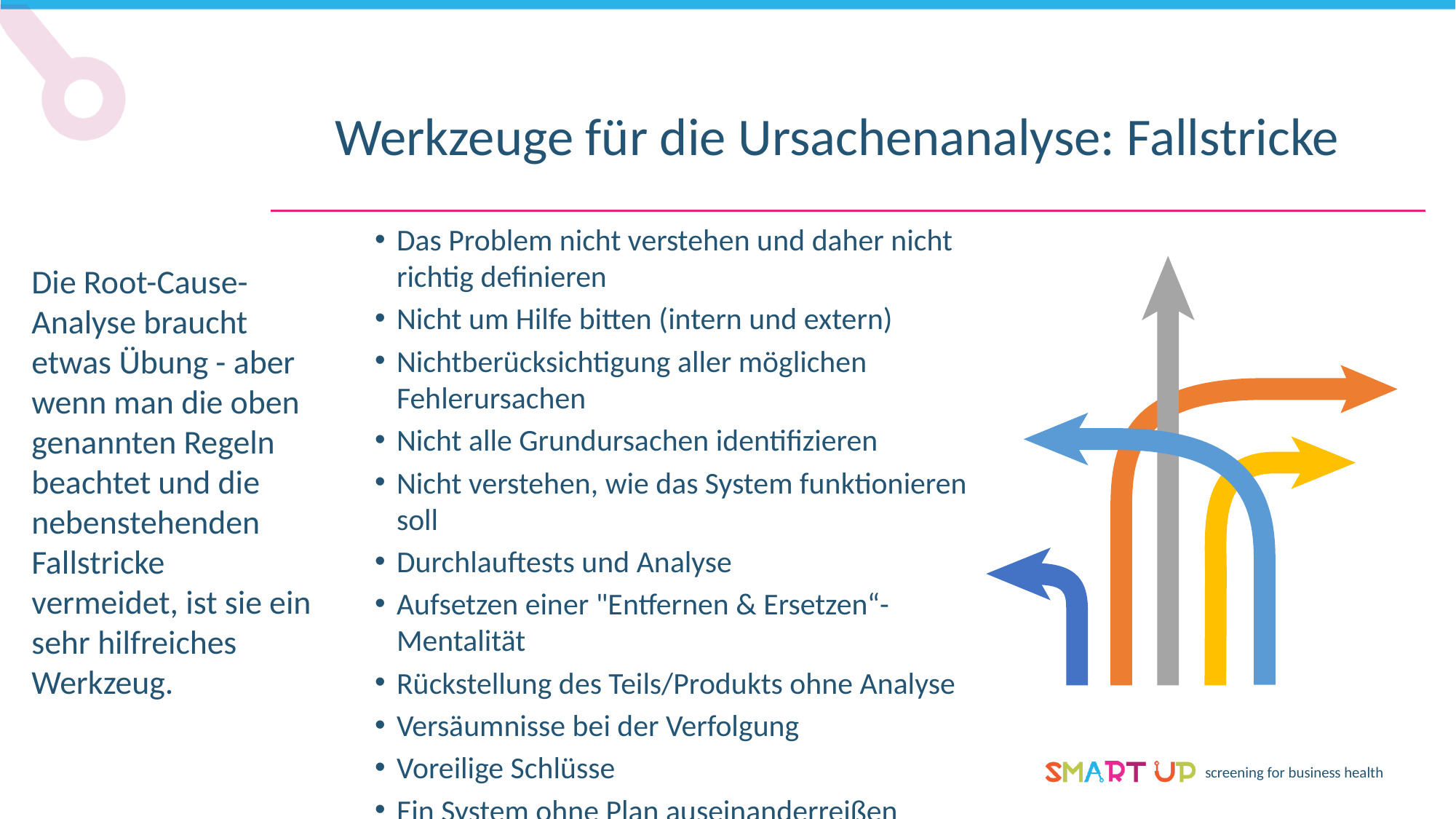

Werkzeuge für die Ursachenanalyse: Fallstricke
Das Problem nicht verstehen und daher nicht richtig definieren
Nicht um Hilfe bitten (intern und extern)
Nichtberücksichtigung aller möglichen Fehlerursachen
Nicht alle Grundursachen identifizieren
Nicht verstehen, wie das System funktionieren soll
Durchlauftests und Analyse
Aufsetzen einer "Entfernen & Ersetzen“-Mentalität
Rückstellung des Teils/Produkts ohne Analyse
Versäumnisse bei der Verfolgung
Voreilige Schlüsse
Ein System ohne Plan auseinanderreißen

Die Root-Cause- Analyse braucht etwas Übung - aber wenn man die oben genannten Regeln beachtet und die nebenstehenden Fallstricke vermeidet, ist sie ein sehr hilfreiches Werkzeug.